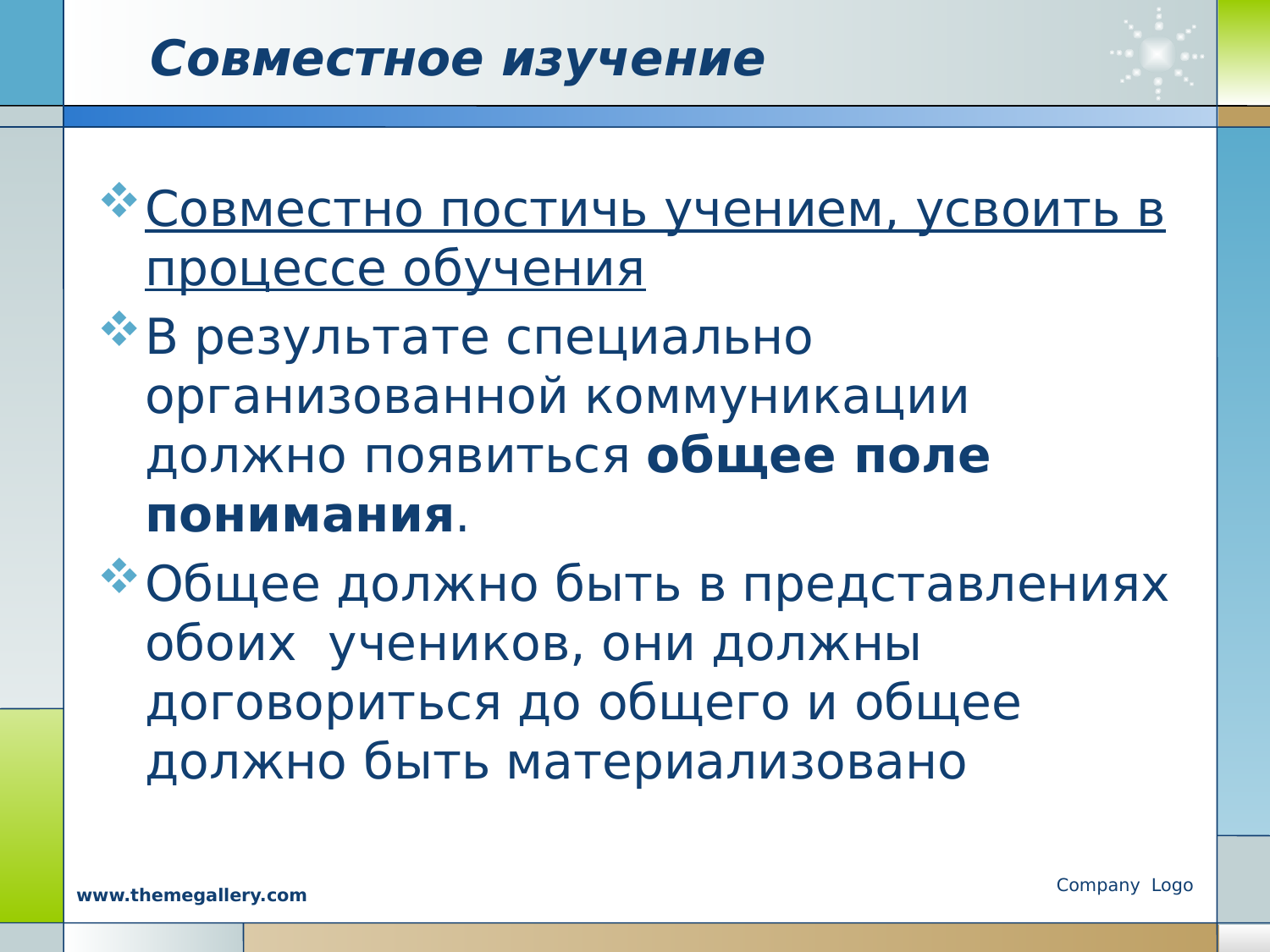

# Совместное изучение
Совместно постичь учением, усвоить в процессе обучения
В результате специально организованной коммуникации должно появиться общее поле понимания.
Общее должно быть в представлениях обоих  учеников, они должны договориться до общего и общее должно быть материализовано
Company  Logo
www.themegallery.com